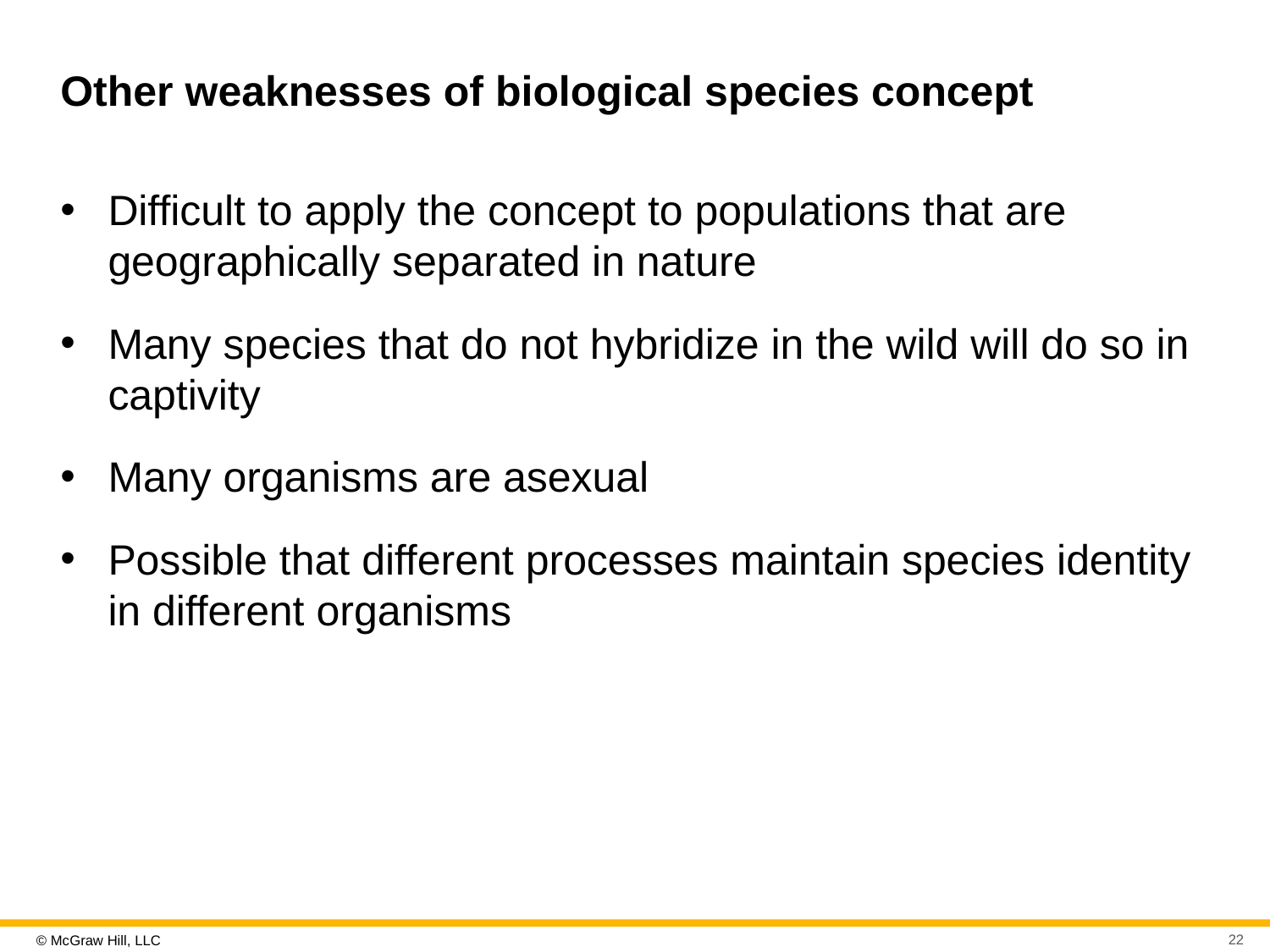

# Other weaknesses of biological species concept
Difficult to apply the concept to populations that are geographically separated in nature
Many species that do not hybridize in the wild will do so in captivity
Many organisms are asexual
Possible that different processes maintain species identity in different organisms
22